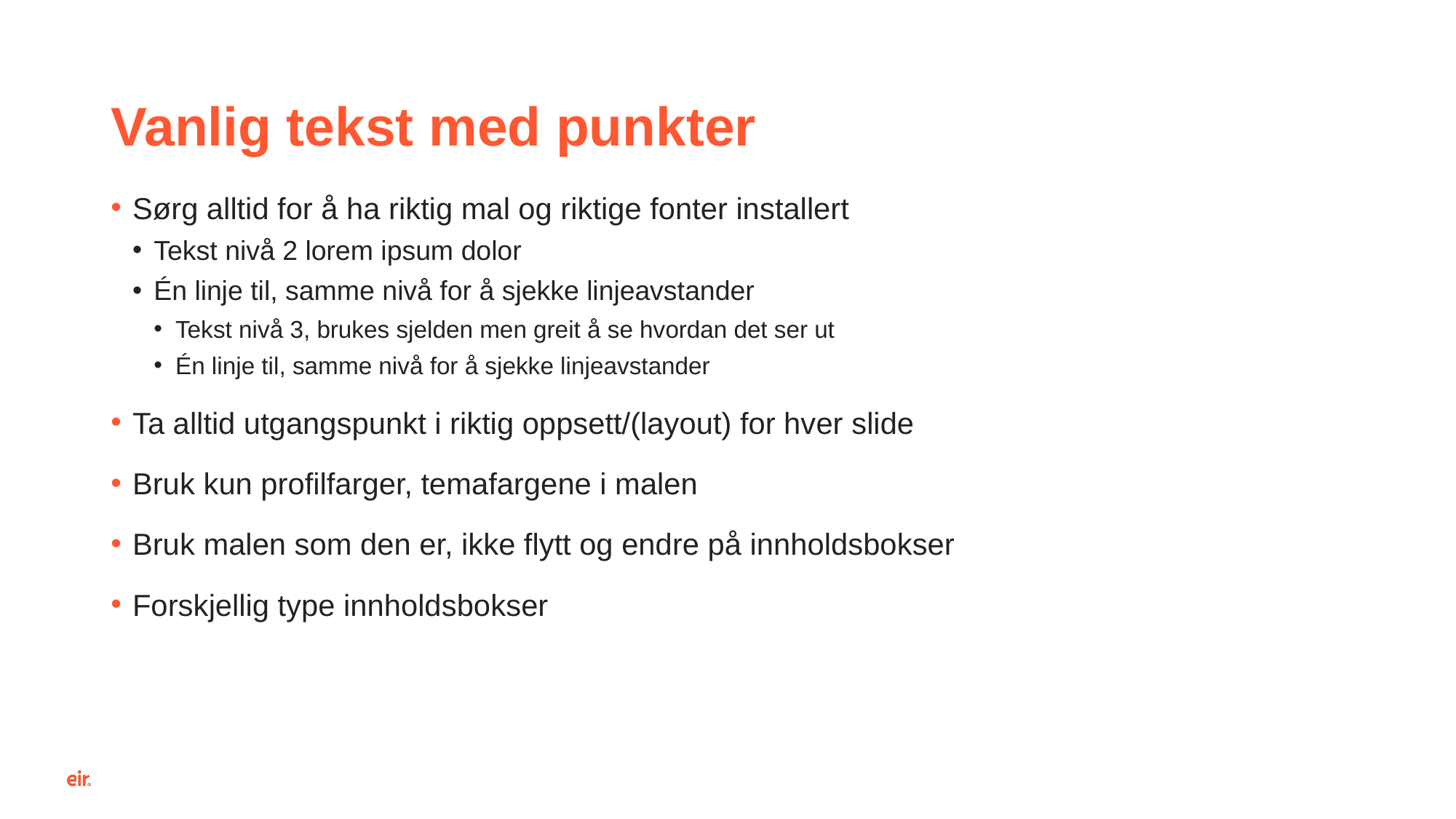

# Vanlig tekst med punkter
Sørg alltid for å ha riktig mal og riktige fonter installert
Tekst nivå 2 lorem ipsum dolor
Én linje til, samme nivå for å sjekke linjeavstander
Tekst nivå 3, brukes sjelden men greit å se hvordan det ser ut
Én linje til, samme nivå for å sjekke linjeavstander
Ta alltid utgangspunkt i riktig oppsett/(layout) for hver slide
Bruk kun profilfarger, temafargene i malen
Bruk malen som den er, ikke flytt og endre på innholdsbokser
Forskjellig type innholdsbokser